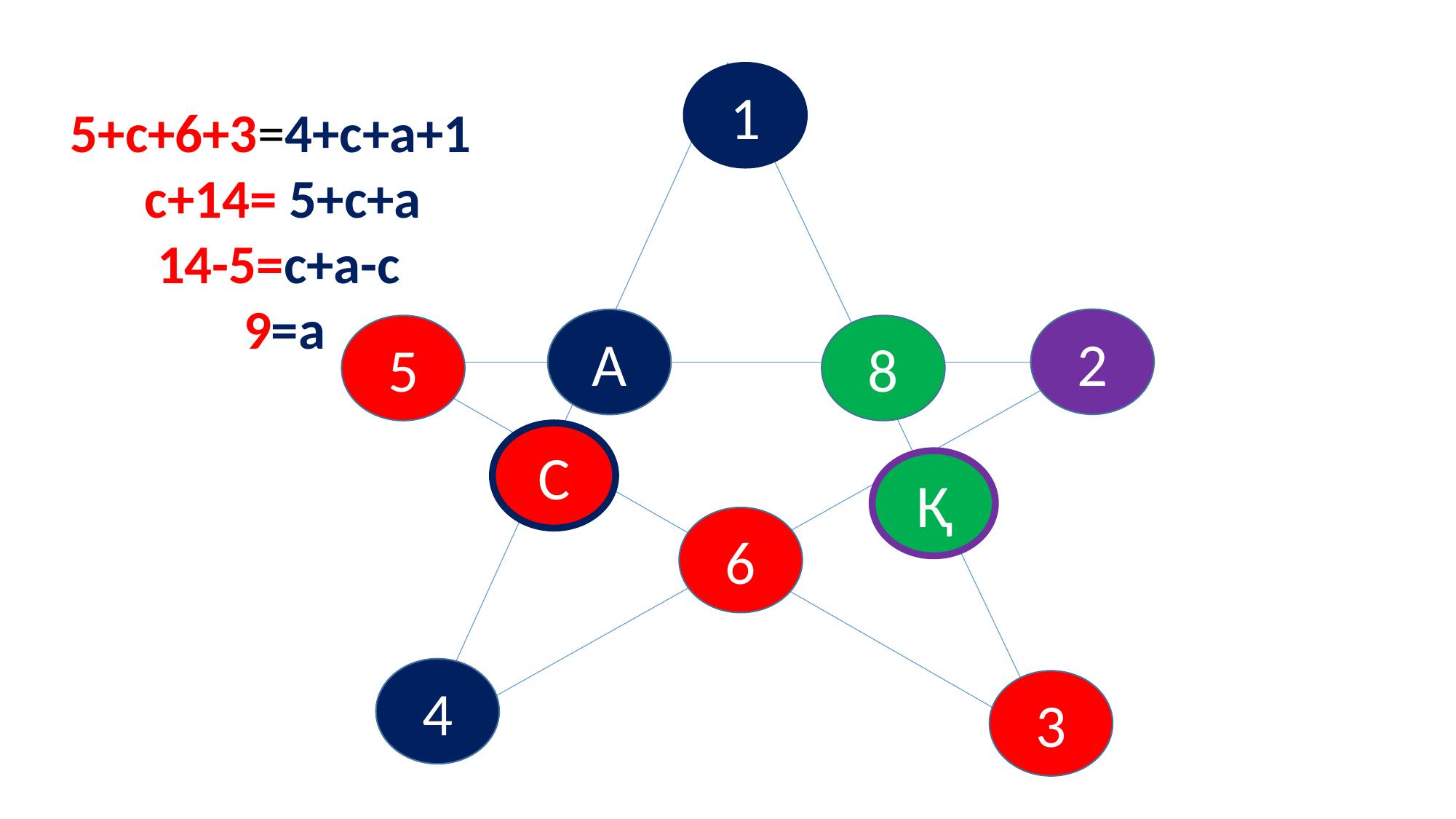

1
   5+с+6+3=4+с+а+1
         с+14= 5+с+а
          14-5=с+а-с
                 9=а
2
А
5
8
С
Қ
6
4
3